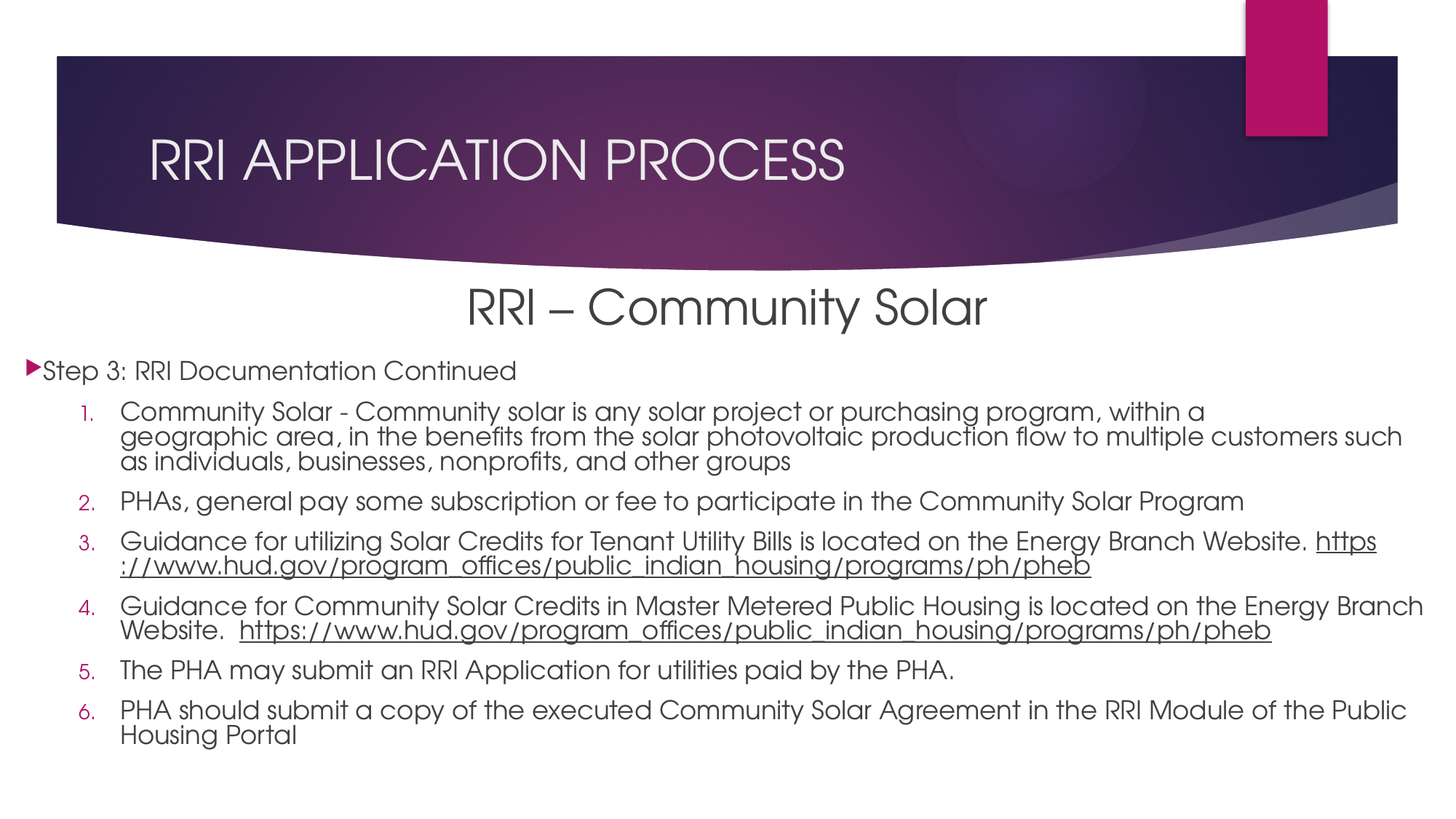

# RRI APPLICATION PROCESS
RRI – Community Solar
Step 3: RRI Documentation Continued
Community Solar - Community solar is any solar project or purchasing program, within a geographic area, in the benefits from the solar photovoltaic production flow to multiple customers such as individuals, businesses, nonprofits, and other groups
PHAs, general pay some subscription or fee to participate in the Community Solar Program
Guidance for utilizing Solar Credits for Tenant Utility Bills is located on the Energy Branch Website. https://www.hud.gov/program_offices/public_indian_housing/programs/ph/pheb
Guidance for Community Solar Credits in Master Metered Public Housing is located on the Energy Branch Website.  https://www.hud.gov/program_offices/public_indian_housing/programs/ph/pheb
The PHA may submit an RRI Application for utilities paid by the PHA.
PHA should submit a copy of the executed Community Solar Agreement in the RRI Module of the Public Housing Portal